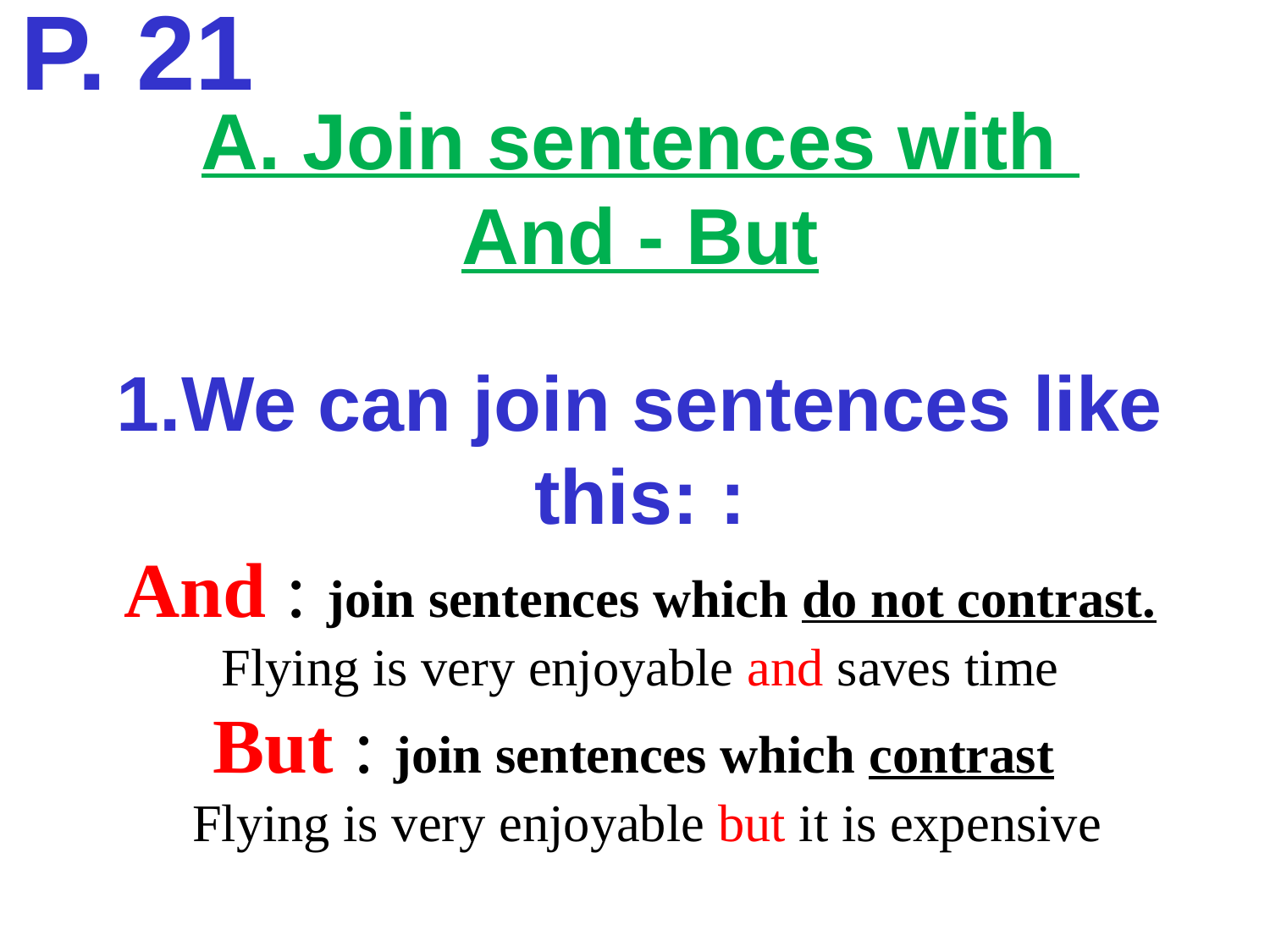

P. 21
A. Join sentences with
And - But
# 1.We can join sentences like this: : And : join sentences which do not contrast. Flying is very enjoyable and saves time But : join sentences which contrast Flying is very enjoyable but it is expensive